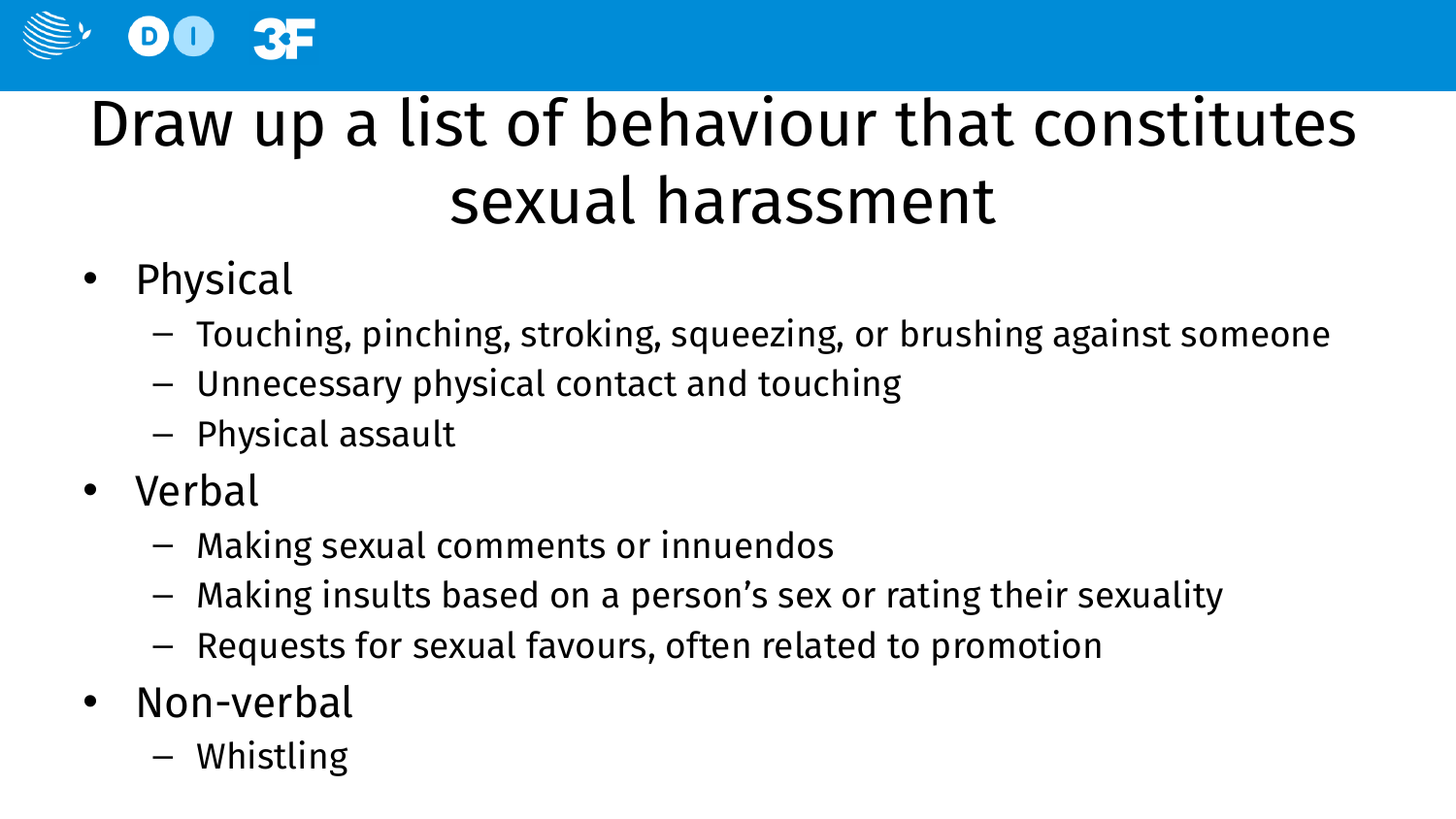

# Draw up a list of behaviour that constitutes sexual harassment
Physical
Touching, pinching, stroking, squeezing, or brushing against someone
Unnecessary physical contact and touching
Physical assault
Verbal
Making sexual comments or innuendos
Making insults based on a person’s sex or rating their sexuality
Requests for sexual favours, often related to promotion
Non-verbal
Whistling